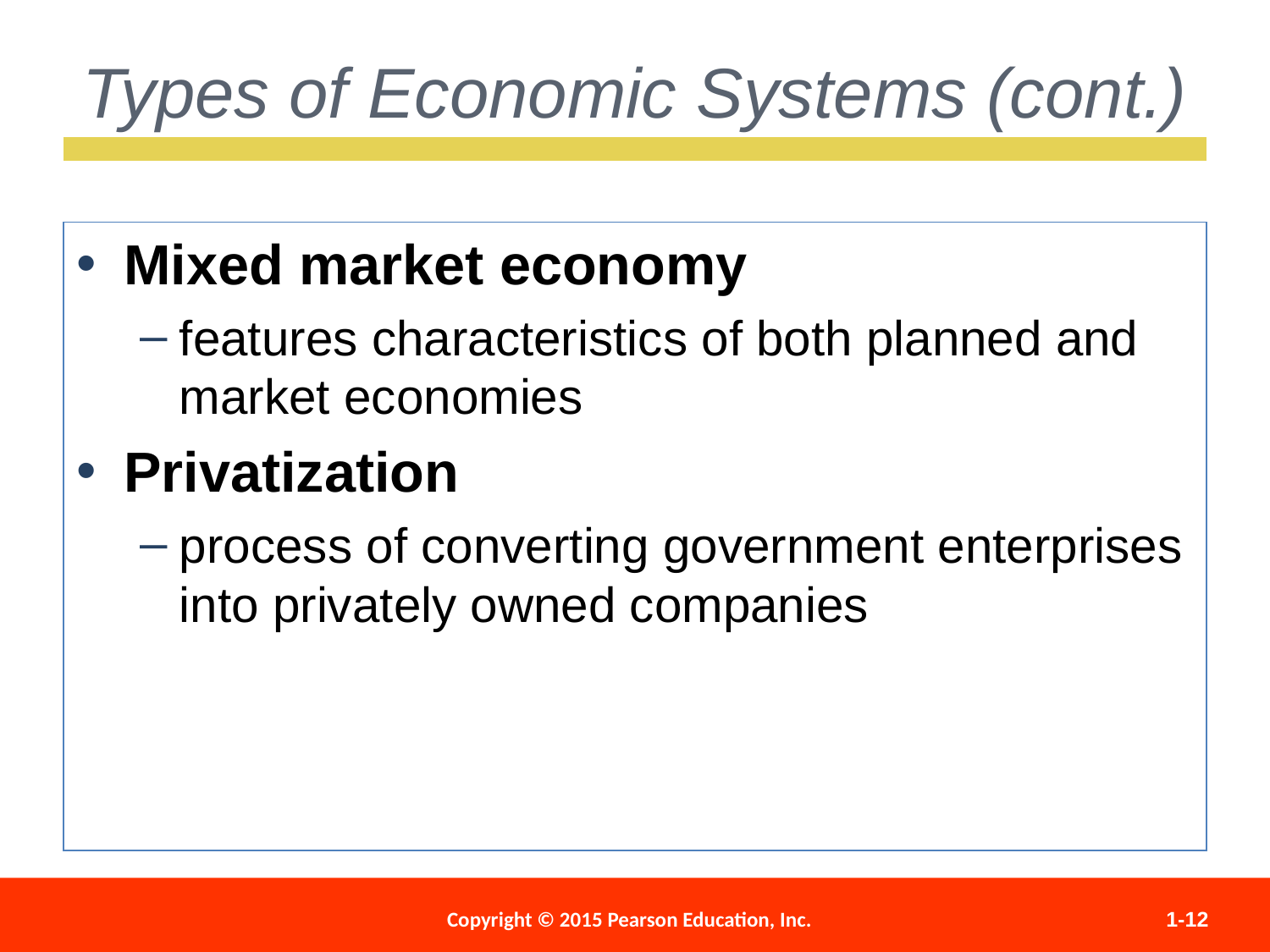

Mixed market economy
features characteristics of both planned and market economies
Privatization
process of converting government enterprises into privately owned companies
Types of Economic Systems (cont.)